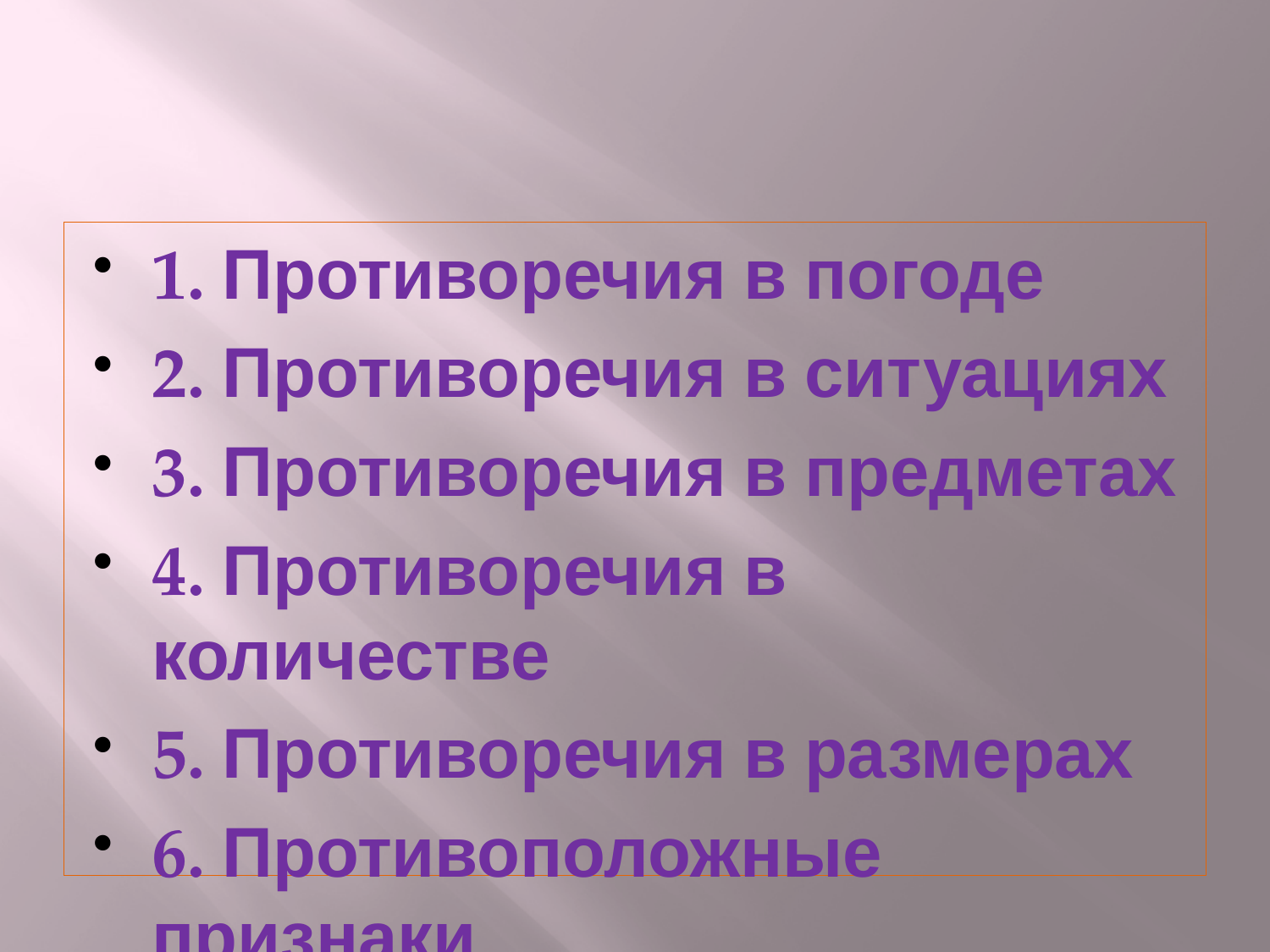

#
1. Противоречия в погоде
2. Противоречия в ситуациях
3. Противоречия в предметах
4. Противоречия в количестве
5. Противоречия в размерах
6. Противоположные признаки